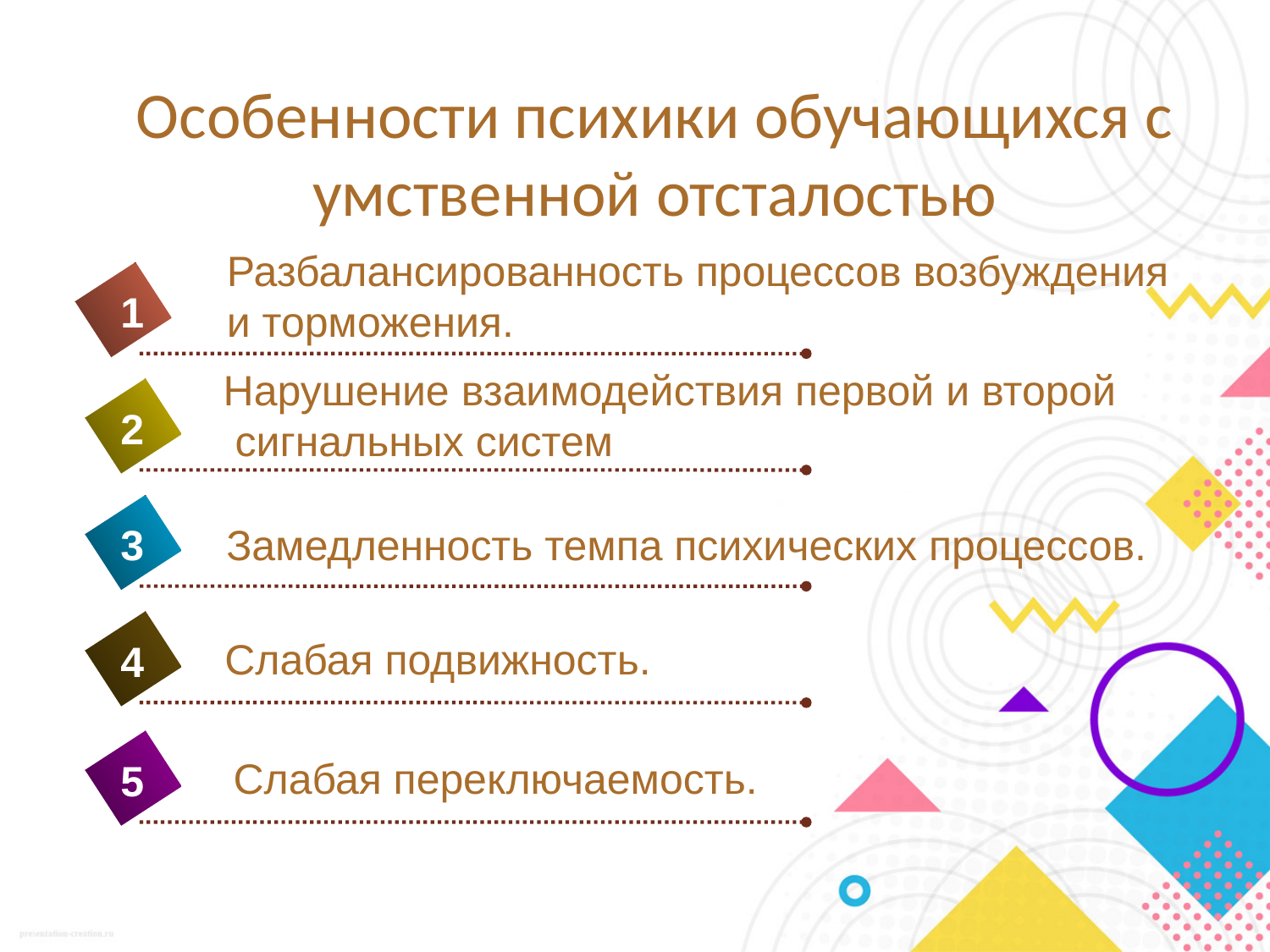

# Особенности психики обучающихся с умственной отсталостью
Разбалансированность процессов возбуждения
и торможения.

1

Нарушение взаимодействия первой и второй
 сигнальных систем

2

3
Замедленность темпа психических процессов.

Слабая подвижность.
4

Слабая переключаемость.
5